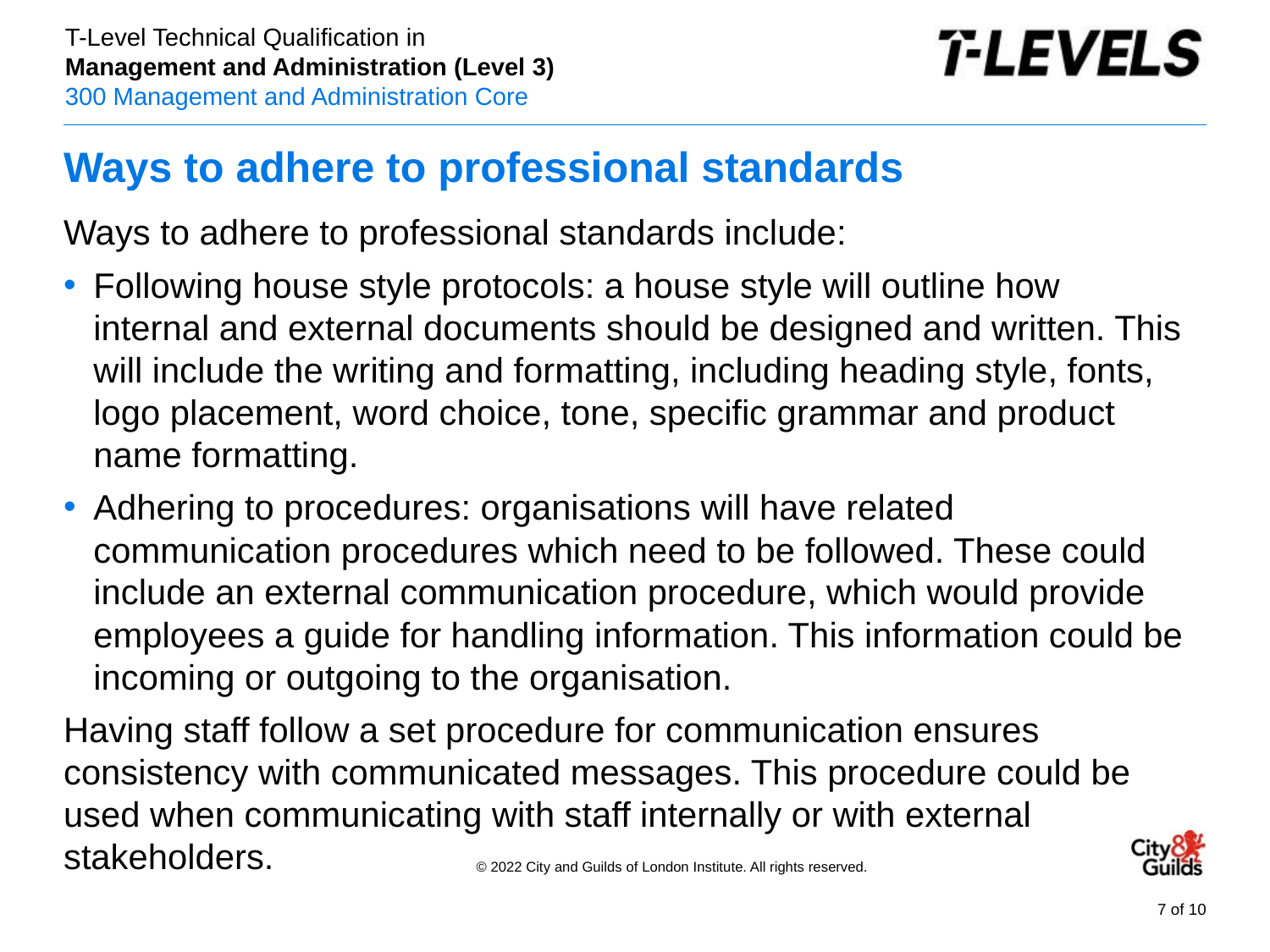

# Ways to adhere to professional standards
Ways to adhere to professional standards include:
Following house style protocols: a house style will outline how internal and external documents should be designed and written. This will include the writing and formatting, including heading style, fonts, logo placement, word choice, tone, specific grammar and product name formatting.
Adhering to procedures: organisations will have related communication procedures which need to be followed. These could include an external communication procedure, which would provide  employees a guide for handling information. This information could be incoming or outgoing to the organisation.
Having staff follow a set procedure for communication ensures consistency with communicated messages. This procedure could be used when communicating with staff internally or with external stakeholders.